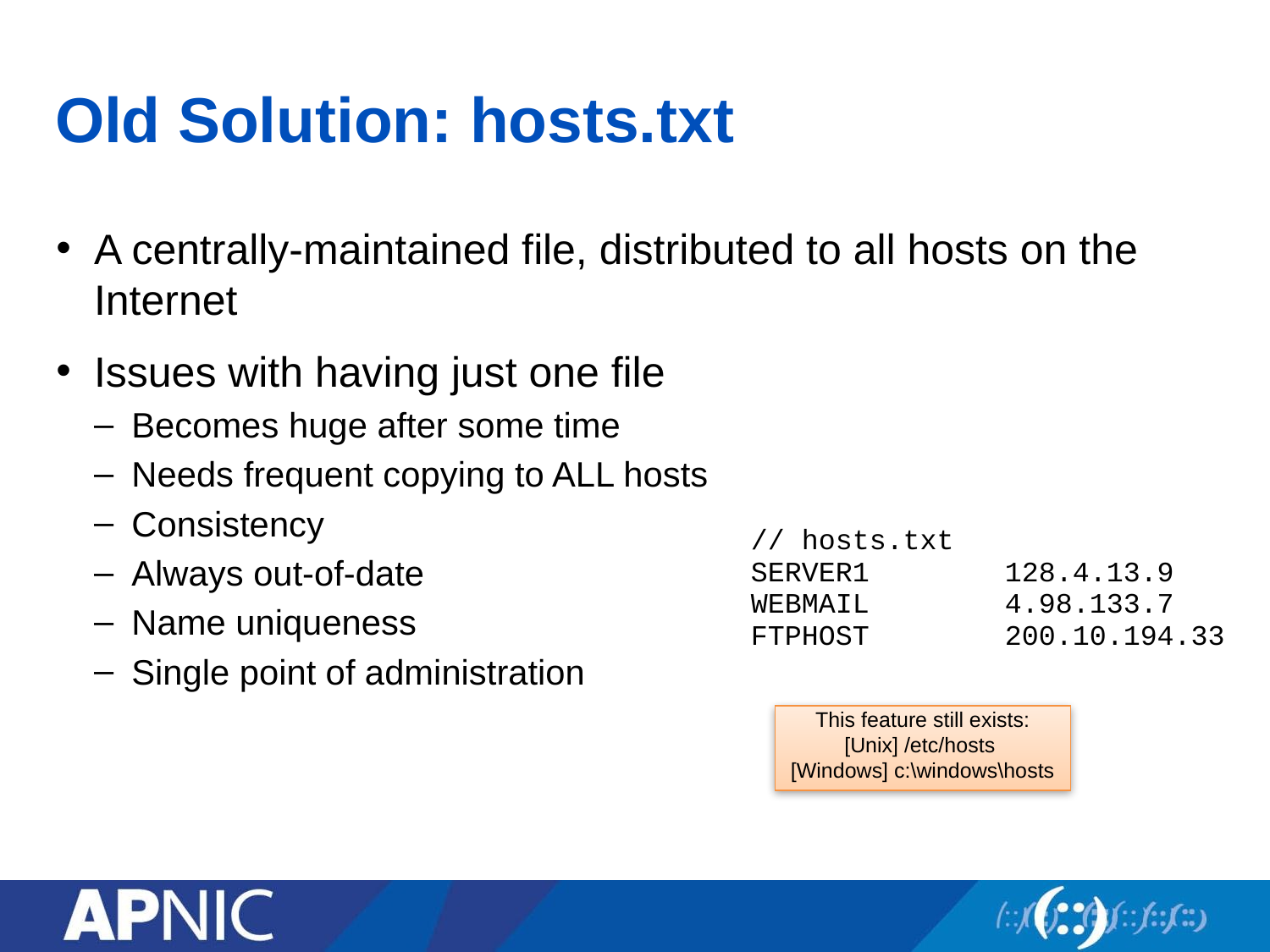

# Old Solution: hosts.txt
A centrally-maintained file, distributed to all hosts on the Internet
Issues with having just one file
Becomes huge after some time
Needs frequent copying to ALL hosts
Consistency
Always out-of-date
Name uniqueness
Single point of administration

// hosts.txt
SERVER1		128.4.13.9
WEBMAIL		4.98.133.7
FTPHOST		200.10.194.33
This feature still exists:
[Unix] /etc/hosts
[Windows] c:\windows\hosts